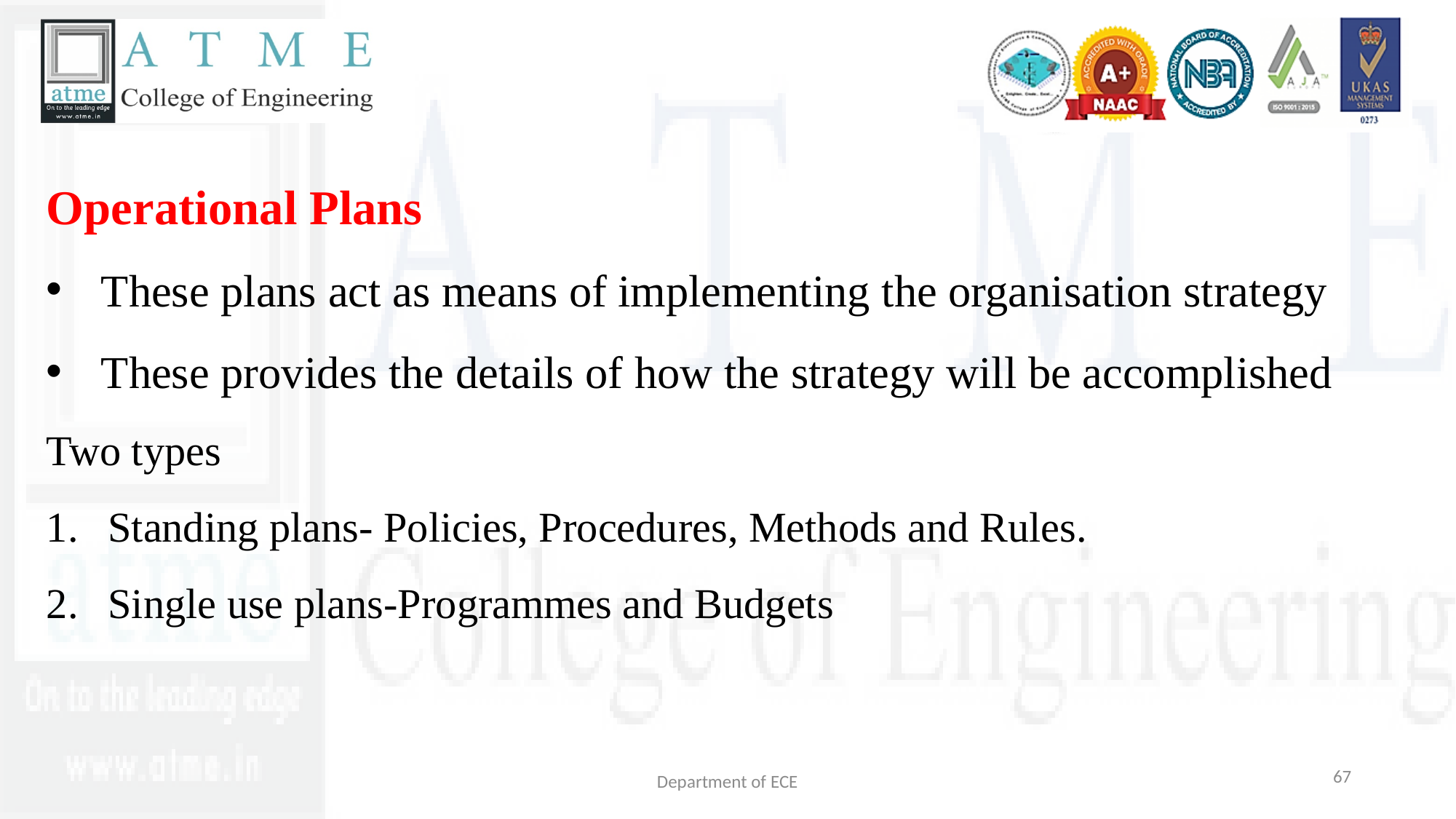

Operational Plans
These plans act as means of implementing the organisation strategy
These provides the details of how the strategy will be accomplished
Two types
Standing plans- Policies, Procedures, Methods and Rules.
Single use plans-Programmes and Budgets

67
Department of ECE